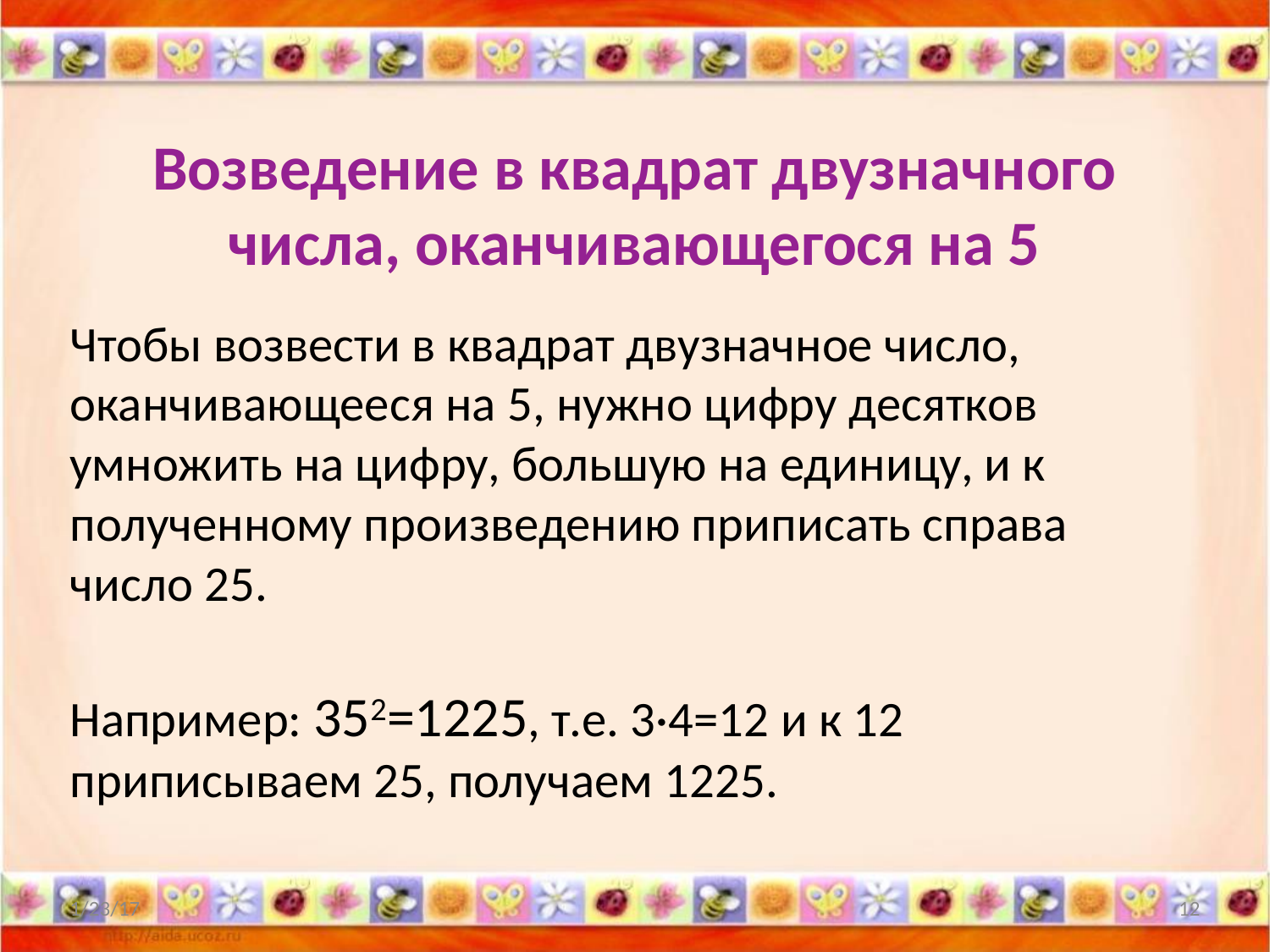

Возведение в квадрат двузначного числа, оканчивающегося на 5
Чтобы возвести в квадрат двузначное число, оканчивающееся на 5, нужно цифру десятков умножить на цифру, большую на единицу, и к полученному произведению приписать справа число 25.
Например: 352=1225, т.е. 3·4=12 и к 12 приписываем 25, получаем 1225.
1/23/17
12